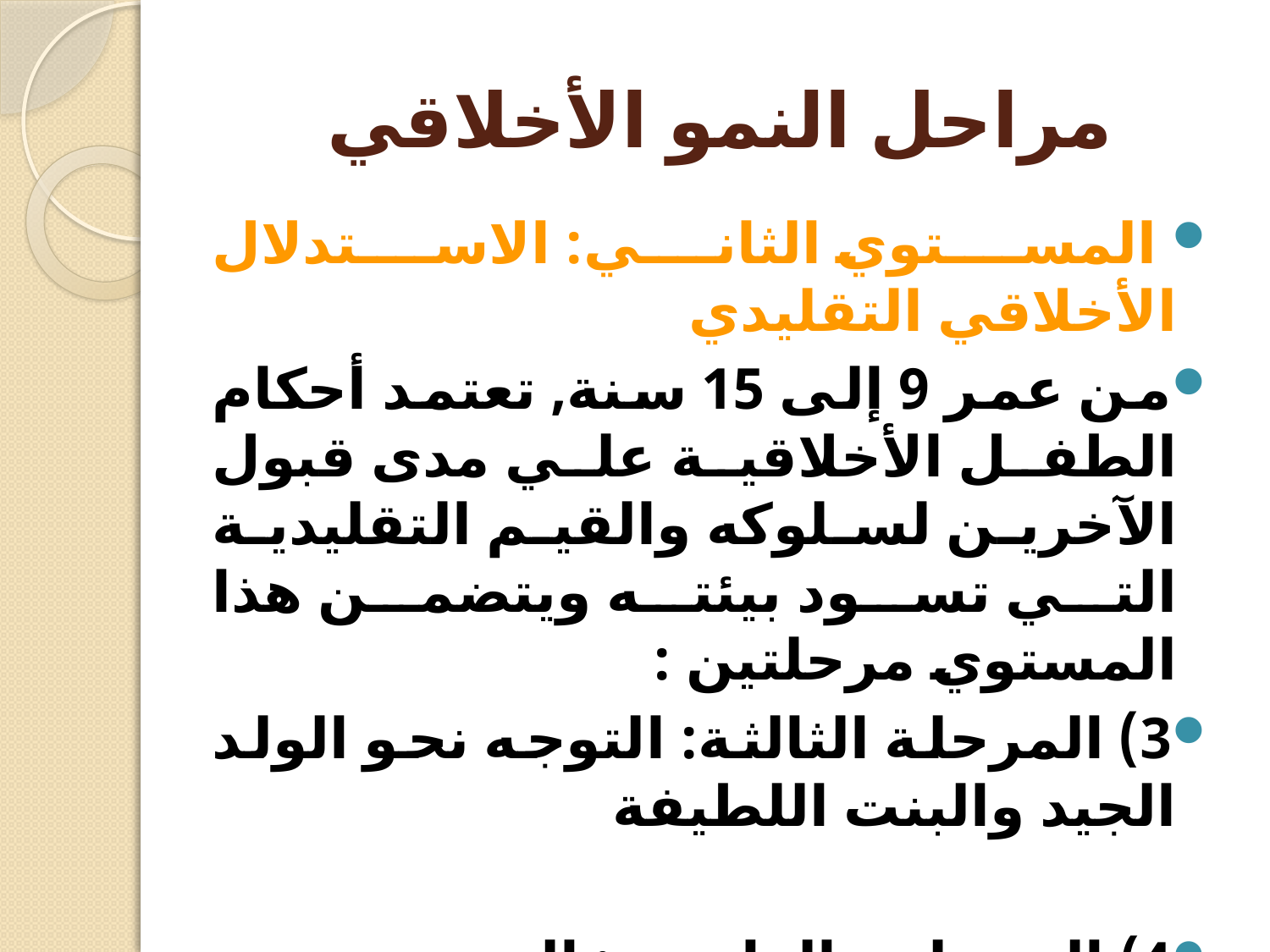

# مراحل النمو الأخلاقي
 المستوي الثاني: الاستدلال الأخلاقي التقليدي
من عمر 9 إلى 15 سنة, تعتمد أحكام الطفل الأخلاقية علي مدى قبول الآخرين لسلوكه والقيم التقليدية التي تسود بيئته ويتضمن هذا المستوي مرحلتين :
3) المرحلة الثالثة: التوجه نحو الولد الجيد والبنت اللطيفة

4) المرحلة الرابعة: التوجه نحو النظام والقانون